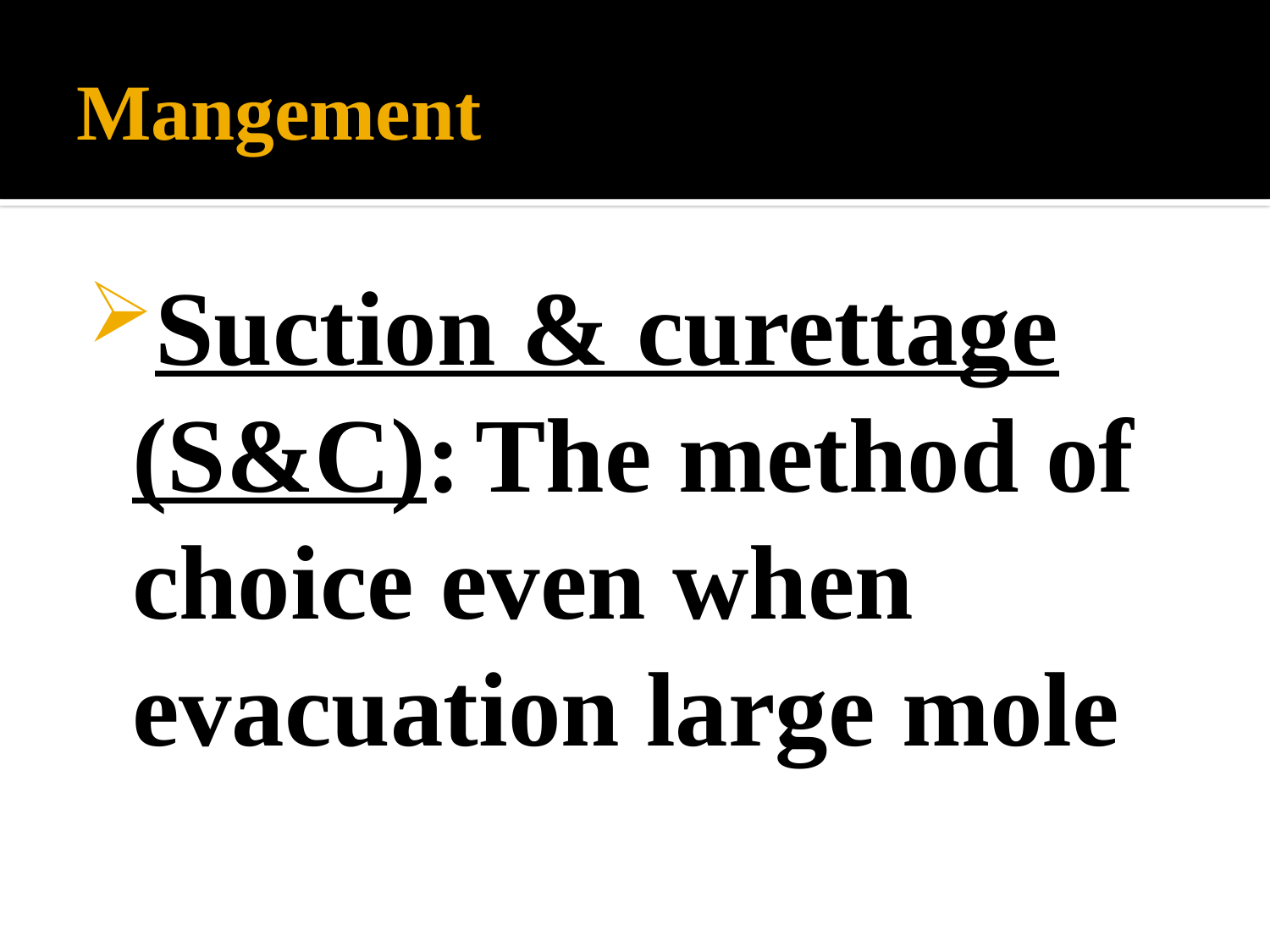

# Mangement
Suction & curettage (S&C): The method of choice even when evacuation large mole